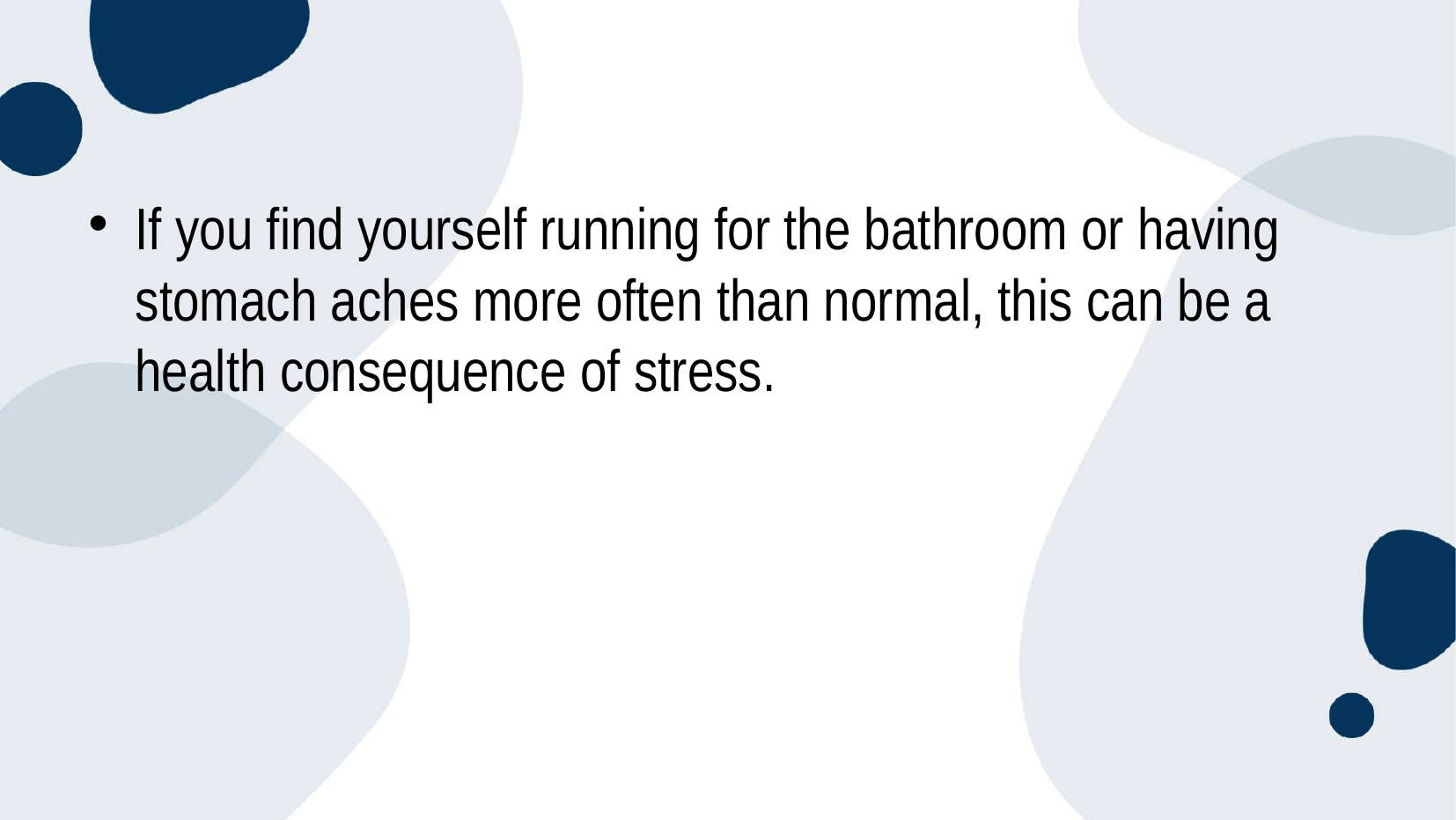

If you find yourself running for the bathroom or having stomach aches more often than normal, this can be a health consequence of stress.